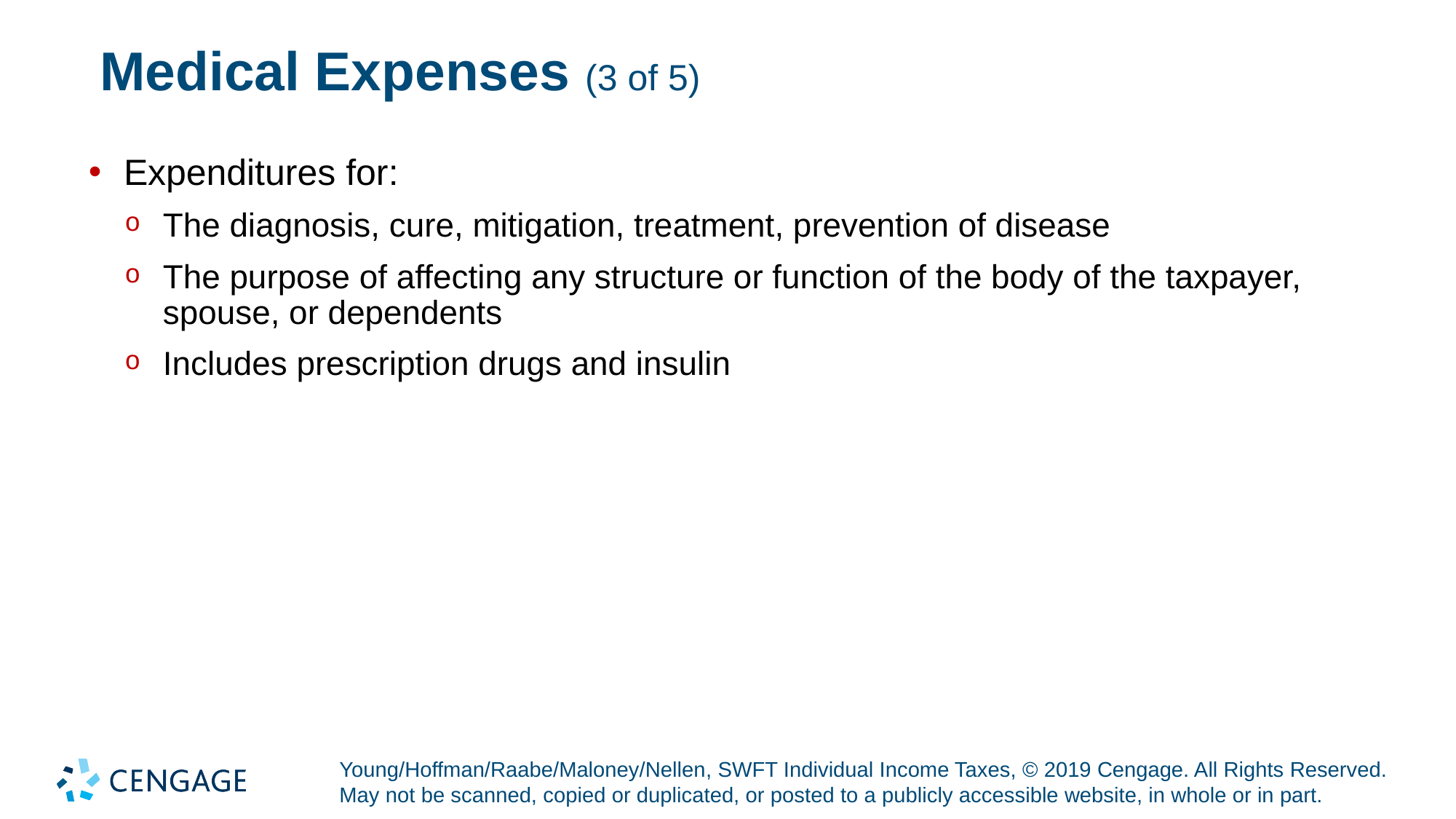

# Medical Expenses (3 of 5)
Expenditures for:
The diagnosis, cure, mitigation, treatment, prevention of disease
The purpose of affecting any structure or function of the body of the taxpayer, spouse, or dependents
Includes prescription drugs and insulin